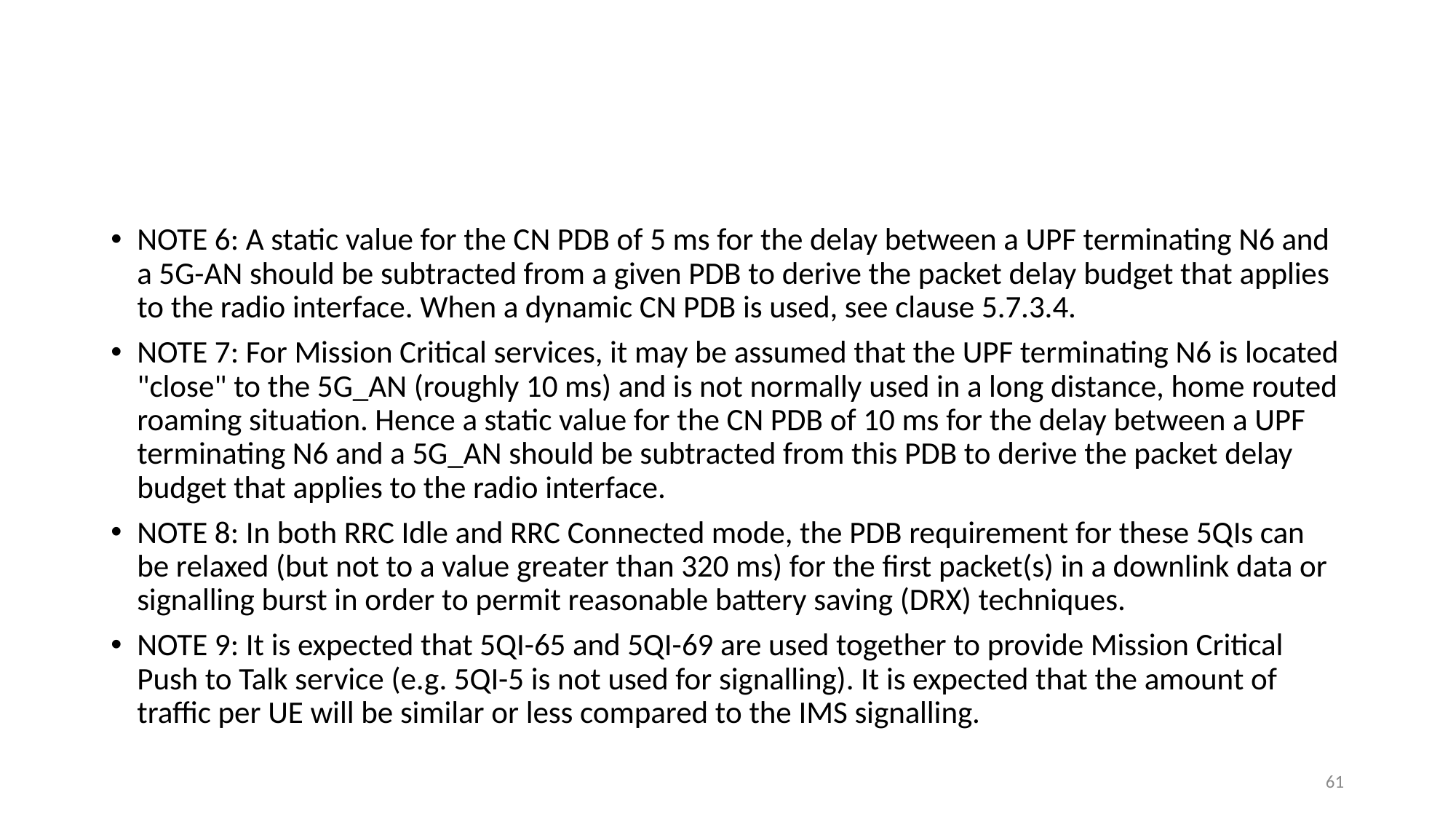

#
NOTE 6: A static value for the CN PDB of 5 ms for the delay between a UPF terminating N6 and a 5G-AN should be subtracted from a given PDB to derive the packet delay budget that applies to the radio interface. When a dynamic CN PDB is used, see clause 5.7.3.4.
NOTE 7: For Mission Critical services, it may be assumed that the UPF terminating N6 is located "close" to the 5G_AN (roughly 10 ms) and is not normally used in a long distance, home routed roaming situation. Hence a static value for the CN PDB of 10 ms for the delay between a UPF terminating N6 and a 5G_AN should be subtracted from this PDB to derive the packet delay budget that applies to the radio interface.
NOTE 8: In both RRC Idle and RRC Connected mode, the PDB requirement for these 5QIs can be relaxed (but not to a value greater than 320 ms) for the first packet(s) in a downlink data or signalling burst in order to permit reasonable battery saving (DRX) techniques.
NOTE 9: It is expected that 5QI-65 and 5QI-69 are used together to provide Mission Critical Push to Talk service (e.g. 5QI-5 is not used for signalling). It is expected that the amount of traffic per UE will be similar or less compared to the IMS signalling.
61